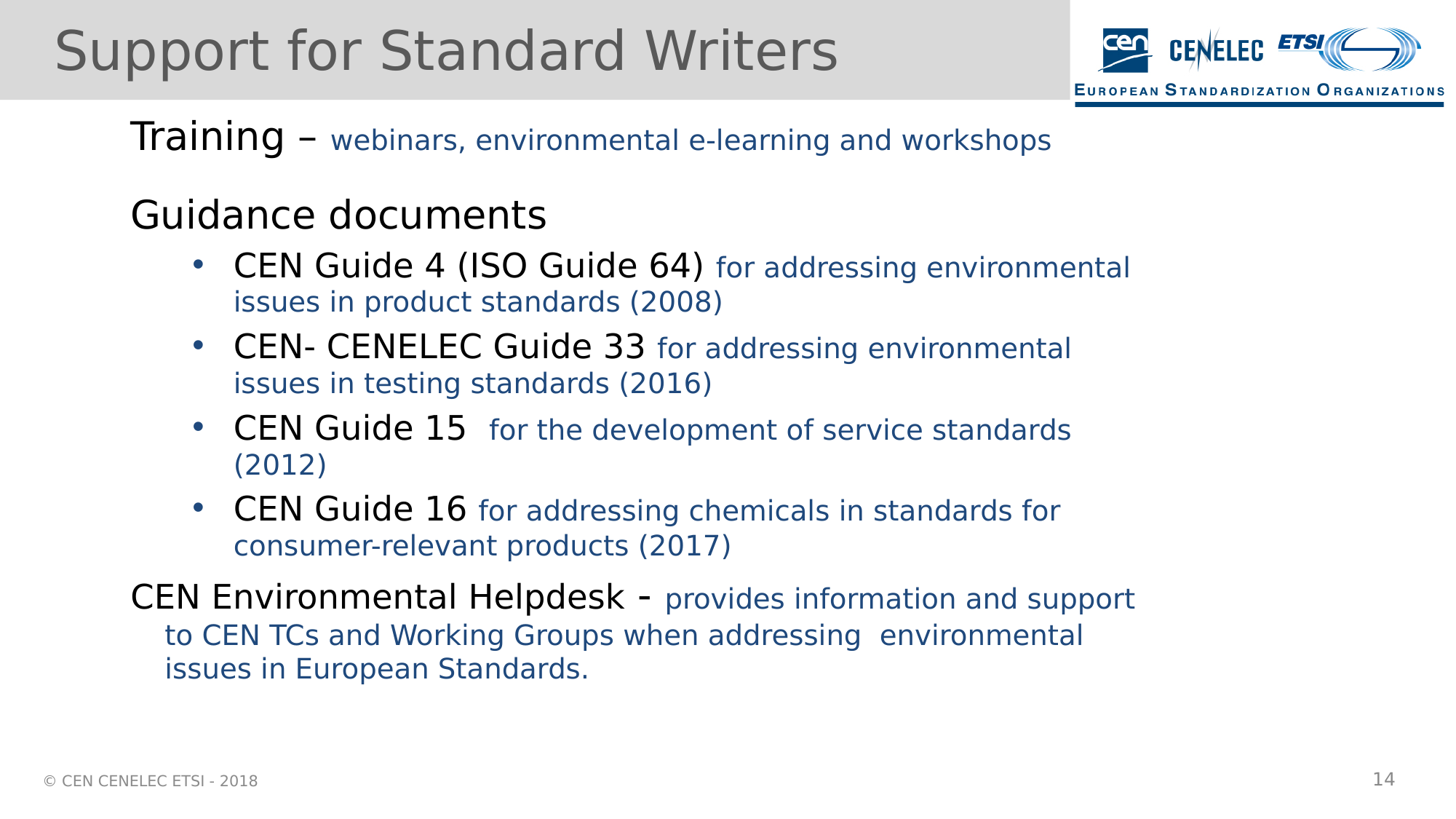

# Support for Standard Writers
Training – webinars, environmental e-learning and workshops
Guidance documents
CEN Guide 4 (ISO Guide 64) for addressing environmental issues in product standards (2008)
CEN- CENELEC Guide 33 for addressing environmental issues in testing standards (2016)
CEN Guide 15  for the development of service standards (2012)
CEN Guide 16 for addressing chemicals in standards for consumer-relevant products (2017)
CEN Environmental Helpdesk - provides information and support to CEN TCs and Working Groups when addressing  environmental issues in European Standards.

14
© CEN CENELEC ETSI - 2018